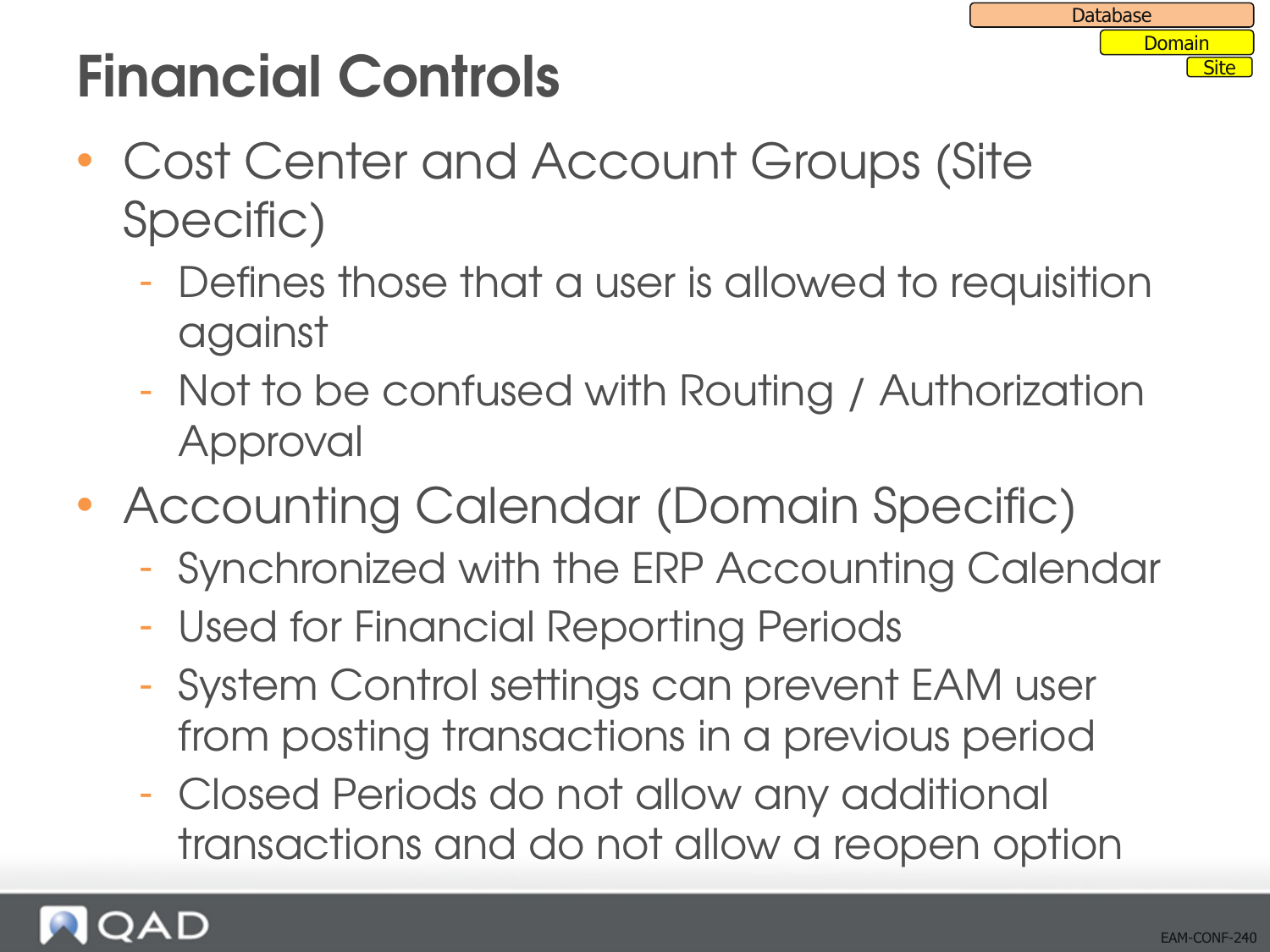

Database
Domain
Site
# Financial Controls
Cost Center and Account Groups (Site Specific)
Defines those that a user is allowed to requisition against
Not to be confused with Routing / Authorization Approval
Accounting Calendar (Domain Specific)
Synchronized with the ERP Accounting Calendar
Used for Financial Reporting Periods
System Control settings can prevent EAM user from posting transactions in a previous period
Closed Periods do not allow any additional transactions and do not allow a reopen option
EAM-CONF-240